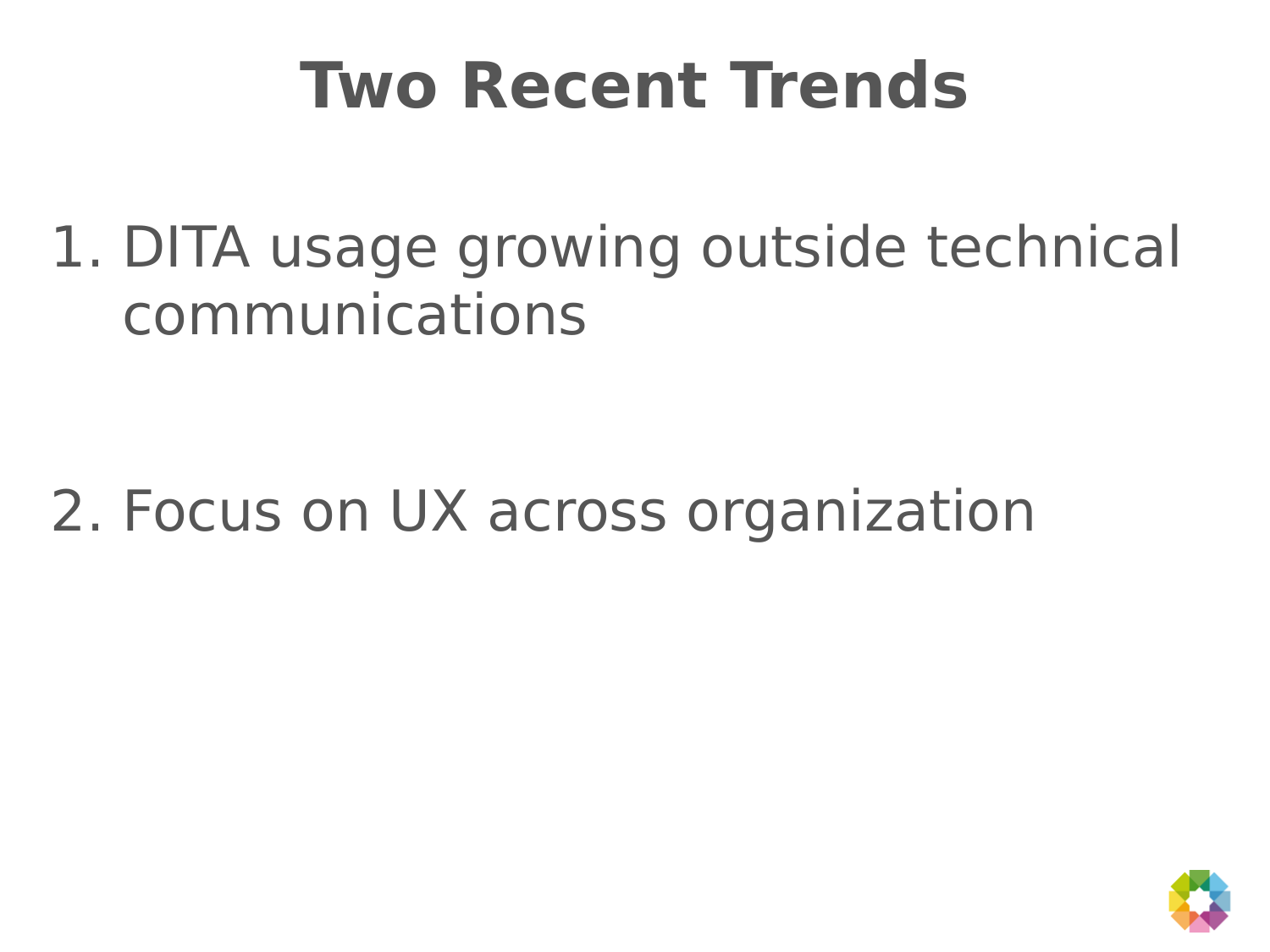

# Two Recent Trends
DITA usage growing outside technical communications

Focus on UX across organization